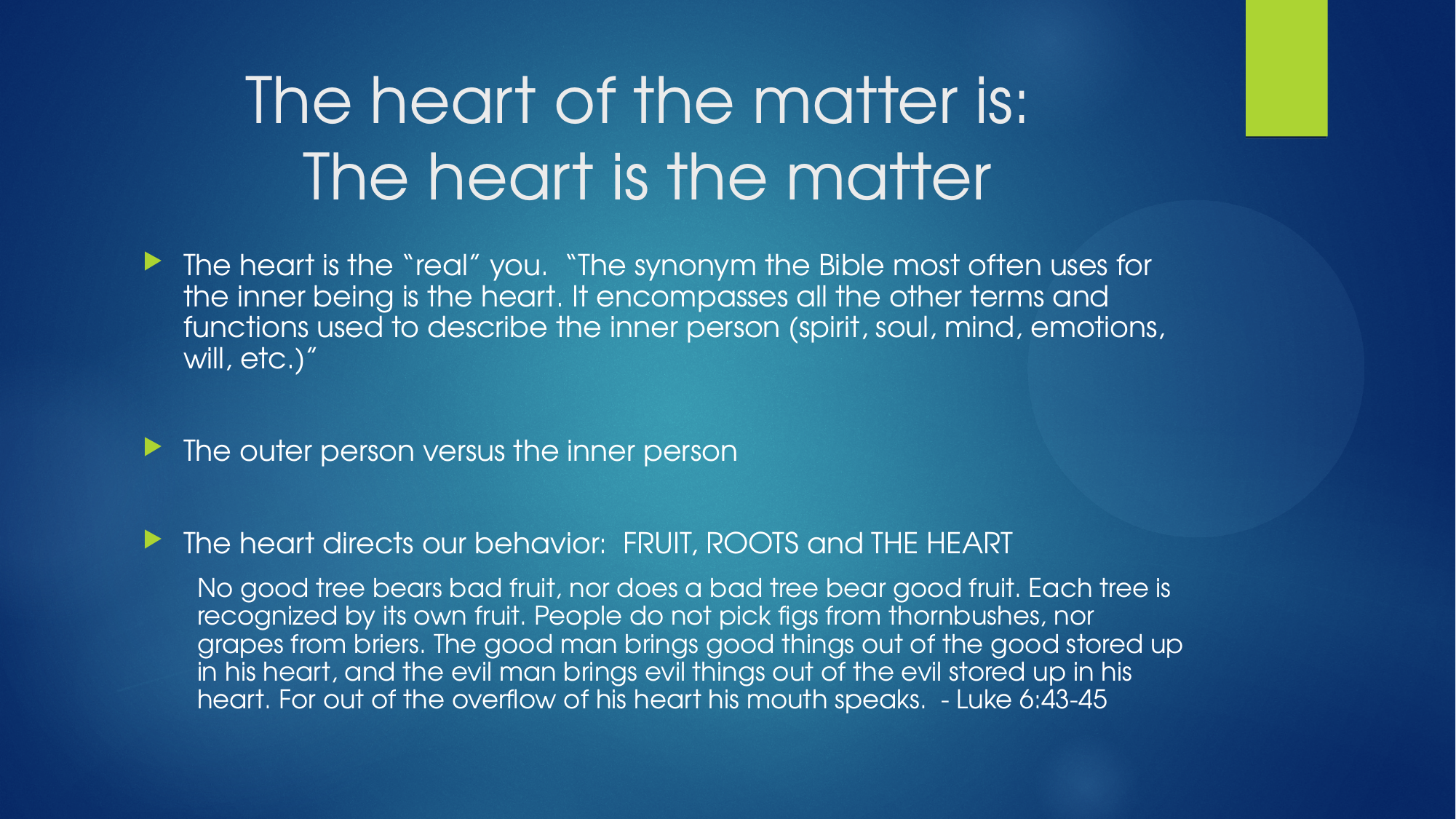

# The heart of the matter is: The heart is the matter
The heart is the “real” you.  “The synonym the Bible most often uses for the inner being is the heart. It encompasses all the other terms and functions used to describe the inner person (spirit, soul, mind, emotions, will, etc.)”

The outer person versus the inner person

The heart directs our behavior:  FRUIT, ROOTS and THE HEART
No good tree bears bad fruit, nor does a bad tree bear good fruit. Each tree is recognized by its own fruit. People do not pick figs from thornbushes, nor grapes from briers. The good man brings good things out of the good stored up in his heart, and the evil man brings evil things out of the evil stored up in his heart. For out of the overflow of his heart his mouth speaks.  - Luke 6:43-45